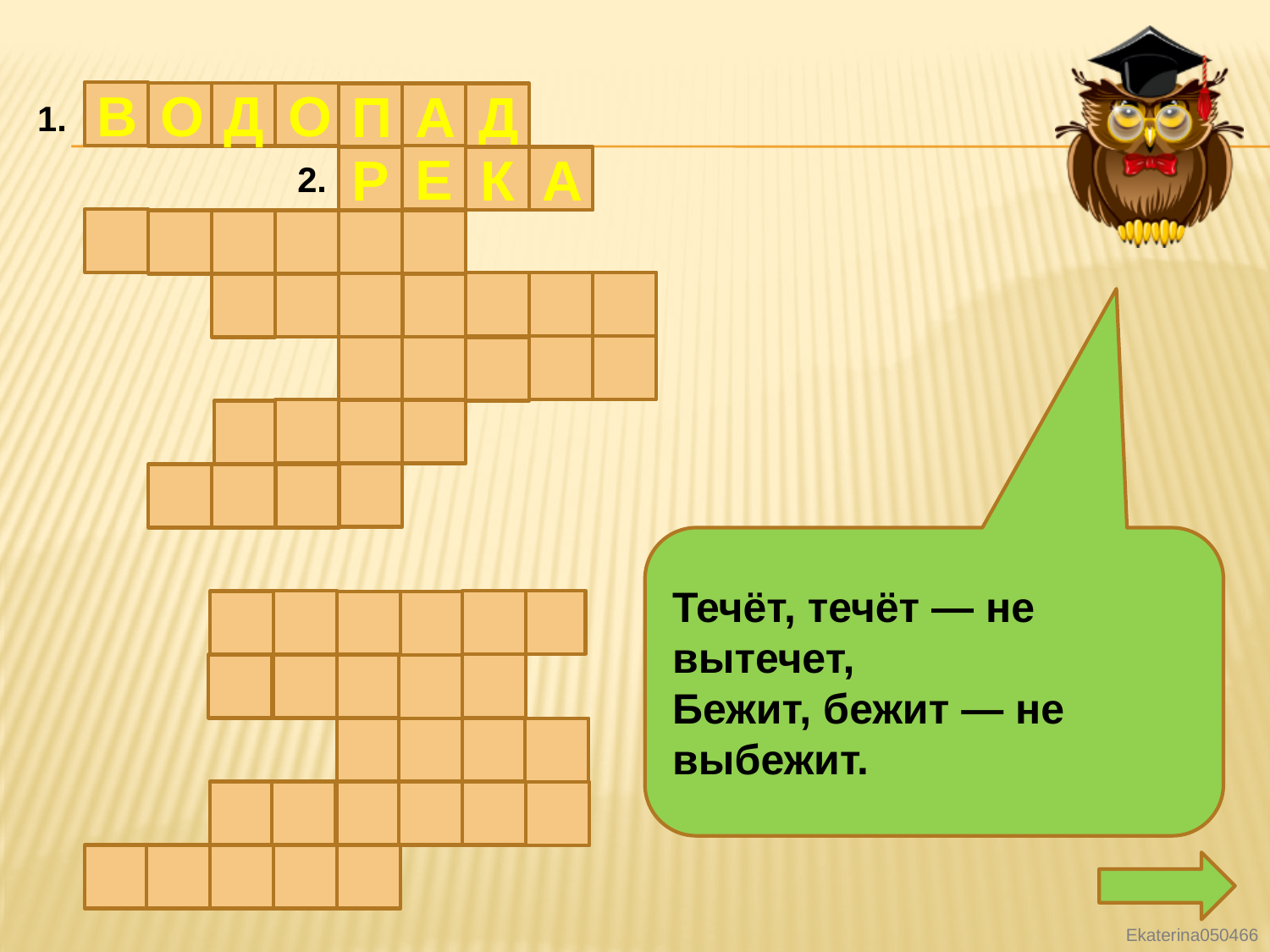

В
О
Д
О
П
А
Д
1.
Е
К
А
Р
2.

Течёт, течёт — не вытечет,
Бежит, бежит — не выбежит.